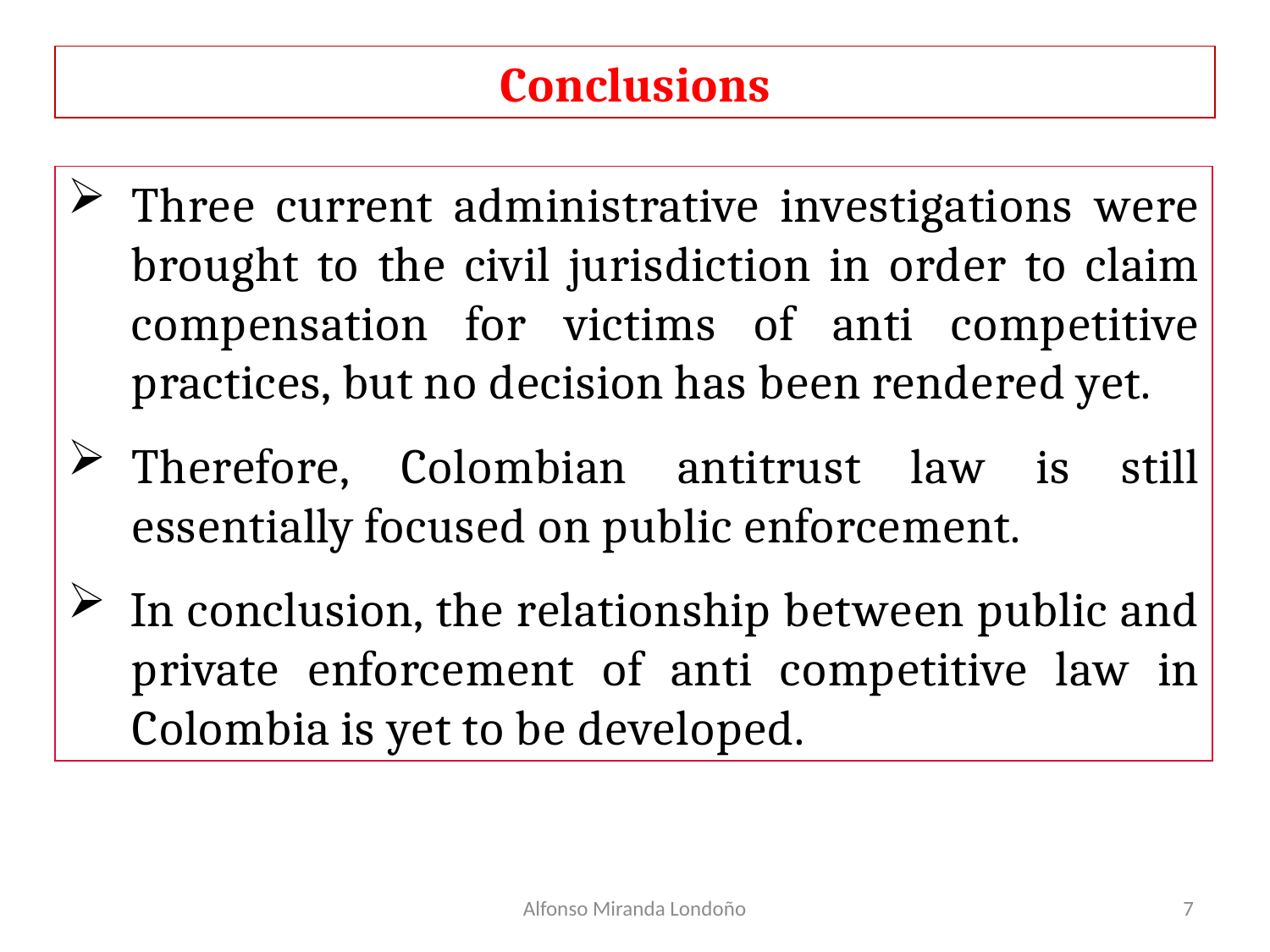

Conclusions
Three current administrative investigations were brought to the civil jurisdiction in order to claim compensation for victims of anti competitive practices, but no decision has been rendered yet.
Therefore, Colombian antitrust law is still essentially focused on public enforcement.
In conclusion, the relationship between public and private enforcement of anti competitive law in Colombia is yet to be developed.
Alfonso Miranda Londoño
7